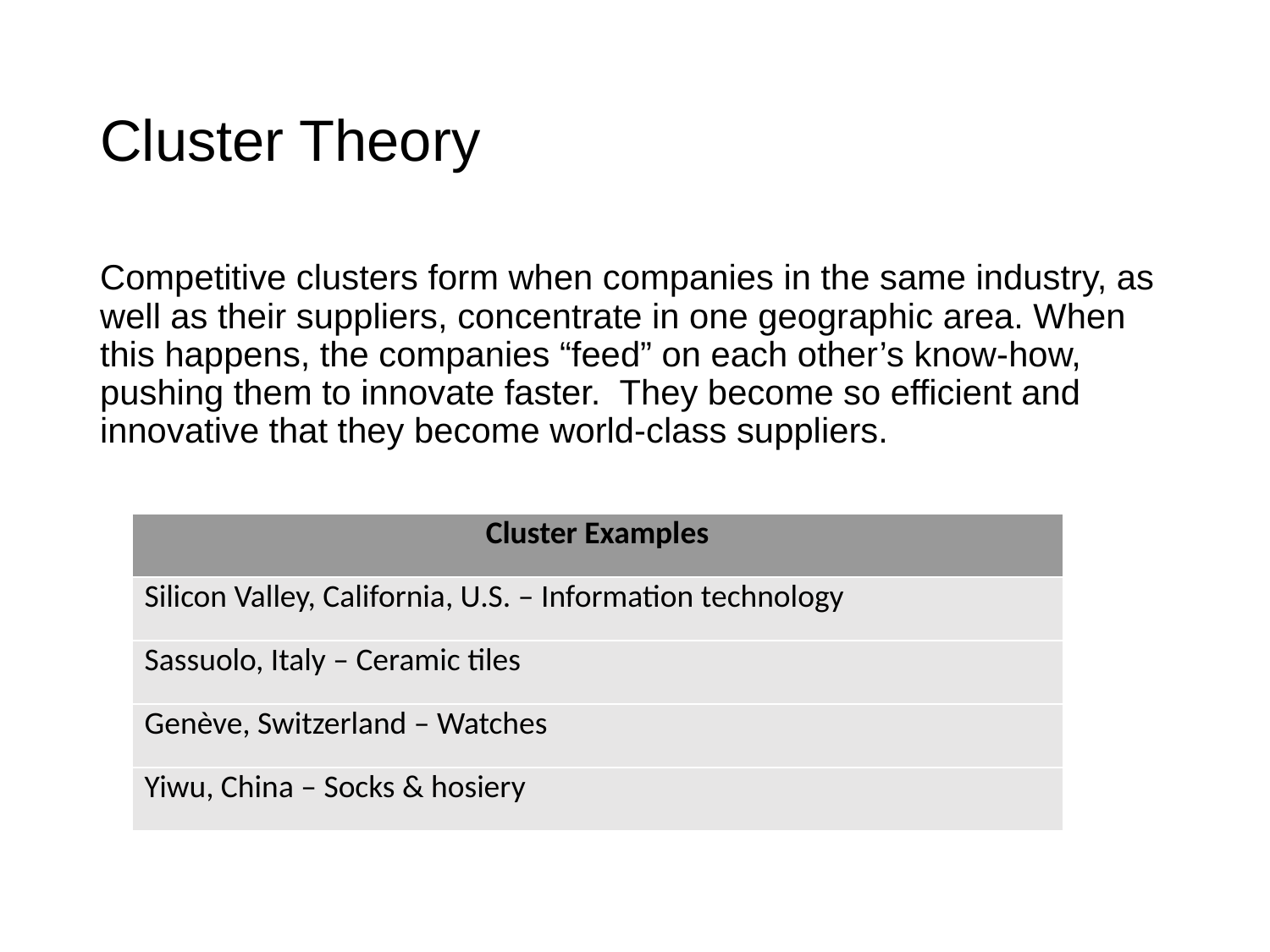

# Cluster Theory
Competitive clusters form when companies in the same industry, as well as their suppliers, concentrate in one geographic area. When this happens, the companies “feed” on each other’s know-how, pushing them to innovate faster.  They become so efficient and innovative that they become world-class suppliers.
| Cluster Examples |
| --- |
| Silicon Valley, California, U.S. – Information technology |
| Sassuolo, Italy – Ceramic tiles |
| Genève, Switzerland – Watches |
| Yiwu, China – Socks & hosiery |